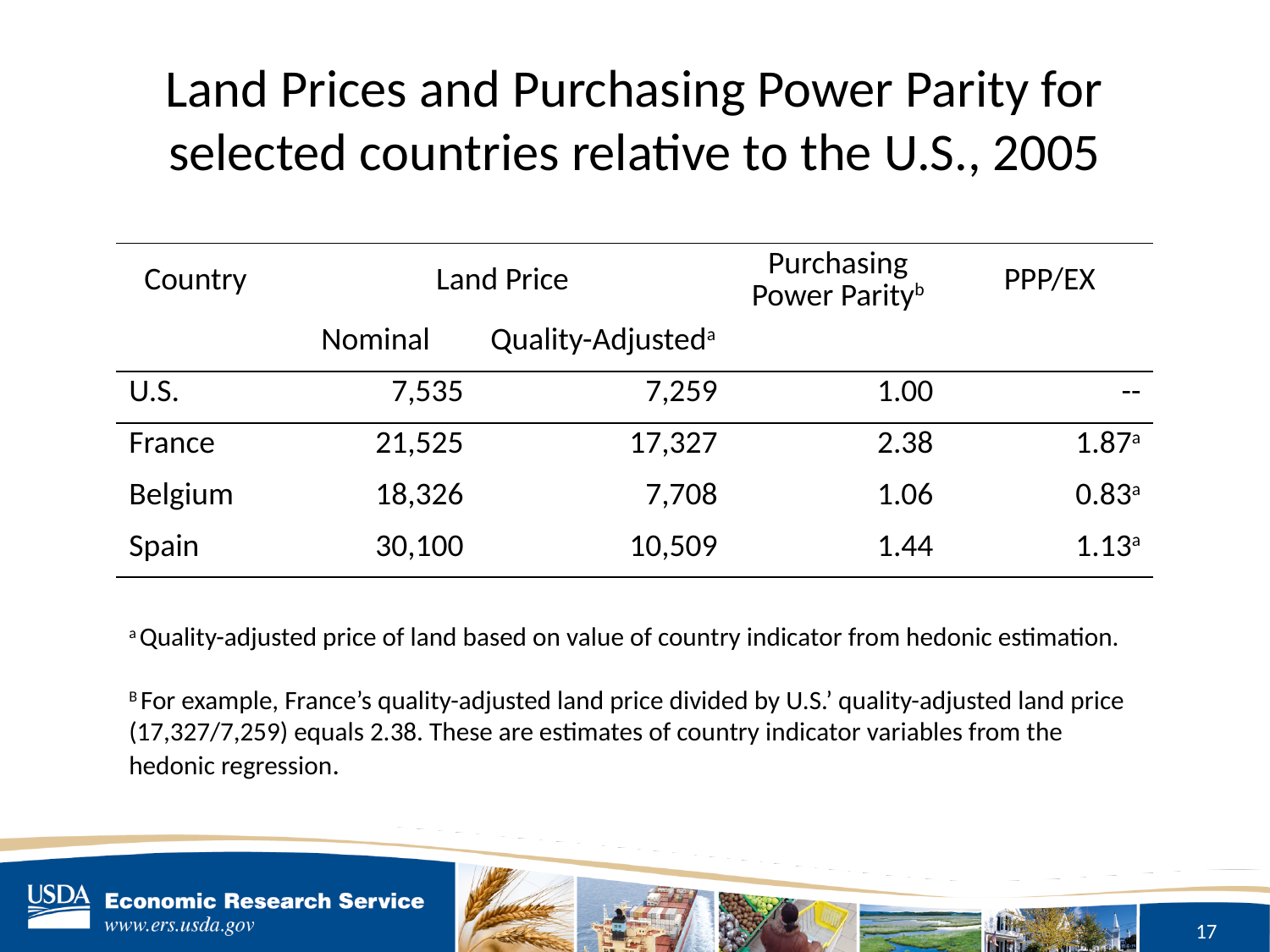

# Land Prices and Purchasing Power Parity for selected countries relative to the U.S., 2005
| Country | Land Price |  | Purchasing Power Parityb | PPP/EX |
| --- | --- | --- | --- | --- |
|  | Nominal | Quality-Adjusteda |  |  |
| U.S. | 7,535 | 7,259 | 1.00 | -- |
| France | 21,525 | 17,327 | 2.38 | 1.87a |
| Belgium | 18,326 | 7,708 | 1.06 | 0.83a |
| Spain | 30,100 | 10,509 | 1.44 | 1.13a |
a Quality-adjusted price of land based on value of country indicator from hedonic estimation.

B For example, France’s quality-adjusted land price divided by U.S.’ quality-adjusted land price (17,327/7,259) equals 2.38. These are estimates of country indicator variables from the hedonic regression.